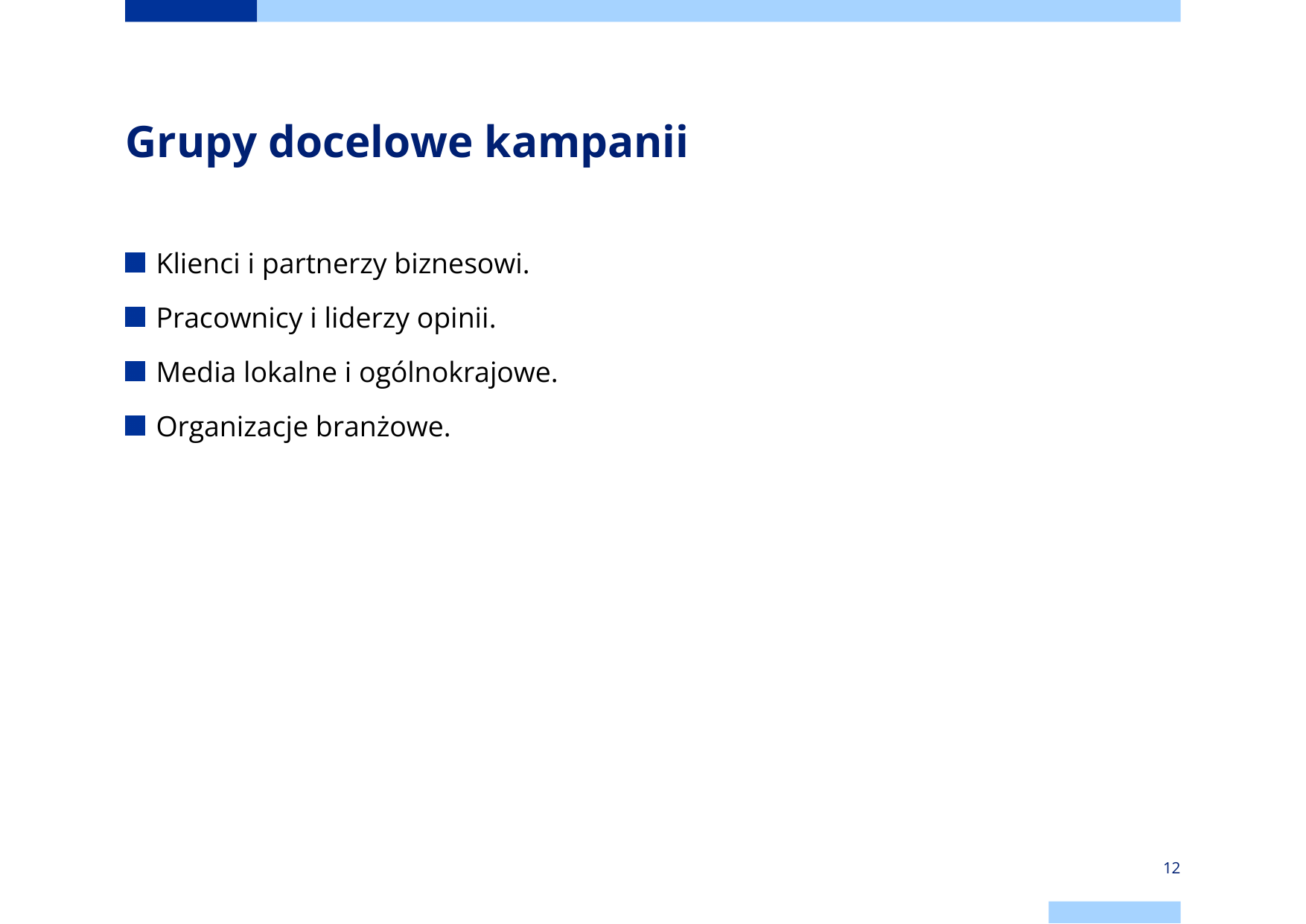

# Grupy docelowe kampanii
Klienci i partnerzy biznesowi.
Pracownicy i liderzy opinii.
Media lokalne i ogólnokrajowe.
Organizacje branżowe.
12